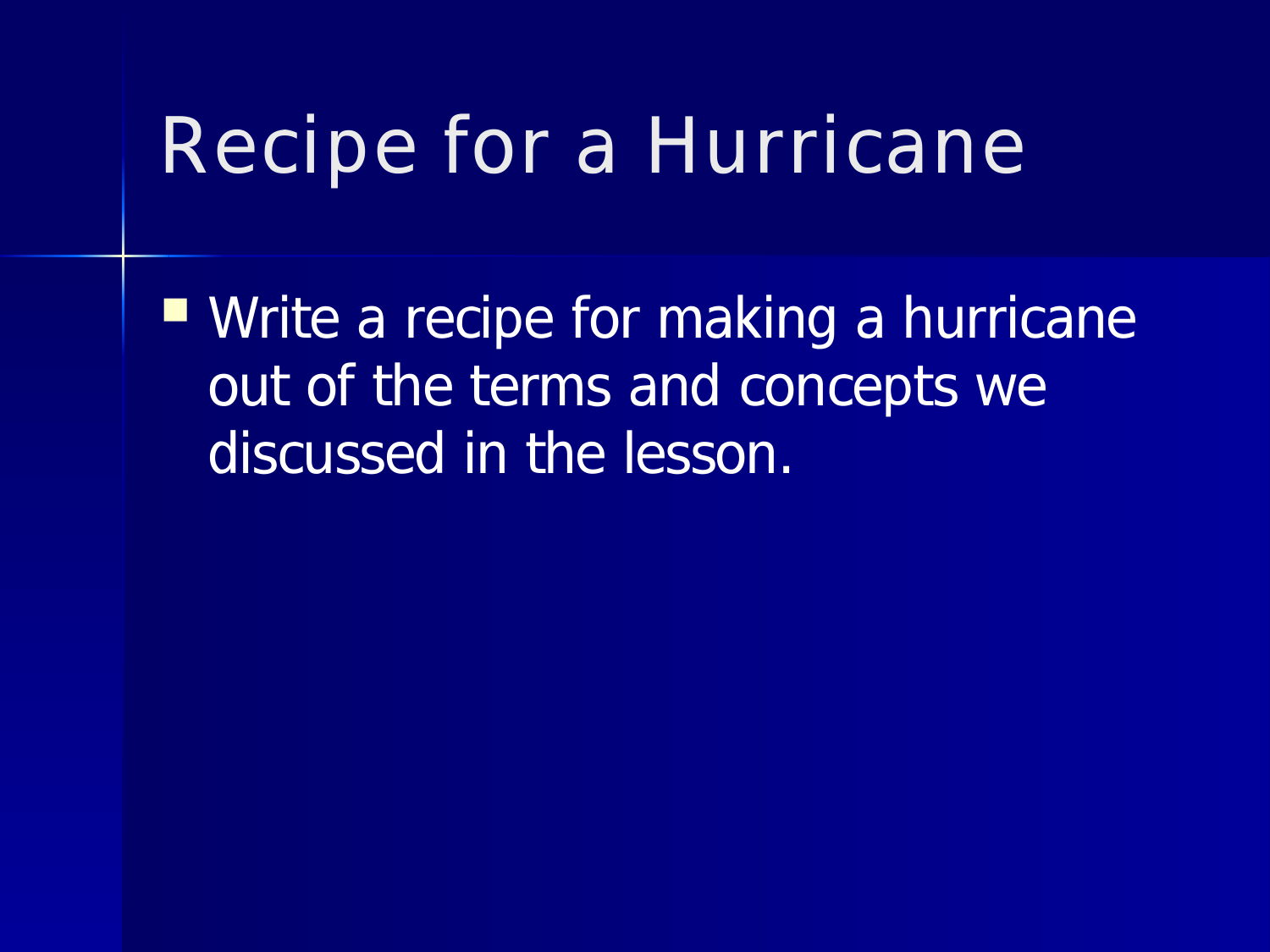

# Recipe for a Hurricane
Write a recipe for making a hurricane out of the terms and concepts we discussed in the lesson.